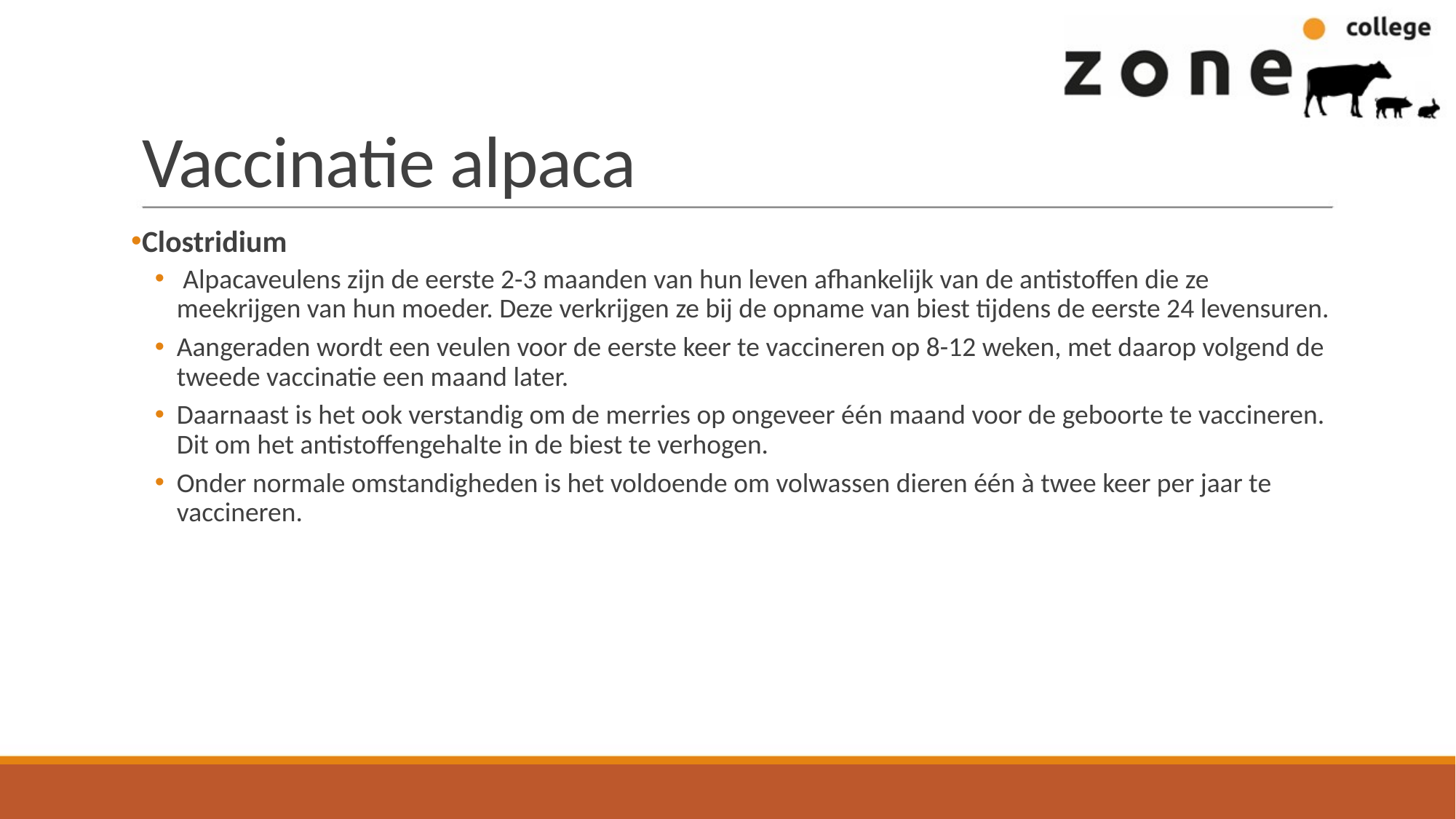

# Vaccinatie alpaca
Clostridium
 Alpacaveulens zijn de eerste 2-3 maanden van hun leven afhankelijk van de antistoffen die ze meekrijgen van hun moeder. Deze verkrijgen ze bij de opname van biest tijdens de eerste 24 levensuren.
Aangeraden wordt een veulen voor de eerste keer te vaccineren op 8-12 weken, met daarop volgend de tweede vaccinatie een maand later.
Daarnaast is het ook verstandig om de merries op ongeveer één maand voor de geboorte te vaccineren. Dit om het antistoffengehalte in de biest te verhogen.
Onder normale omstandigheden is het voldoende om volwassen dieren één à twee keer per jaar te vaccineren.